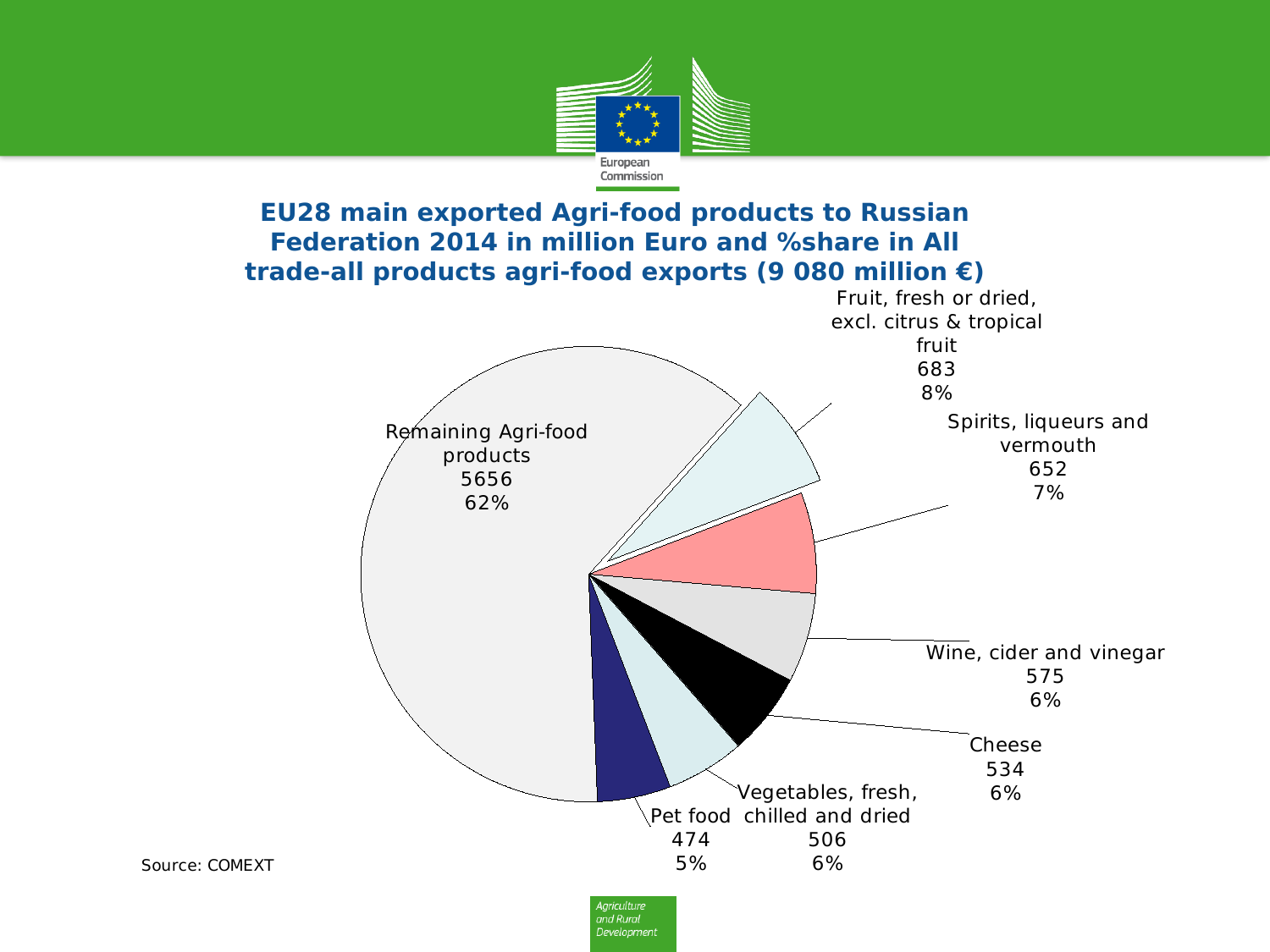

EU28 main exported Agri-food products to Russian Federation 2014 in million Euro and %share in All trade-all products agri-food exports (9 080 million €)

### Chart

| Category |  |
|---|---|
| Fruit, fresh or dried, excl. citrus & tropical fruit | 683.0 |
| Spirits, liqueurs and vermouth | 652.0 |
| Wine, cider and vinegar | 575.0 |
| Cheese | 534.0 |
| Vegetables, fresh, chilled and dried | 506.0 |
| Pet food | 474.0 |
| Remaining Agri-food products | 5656.0 |